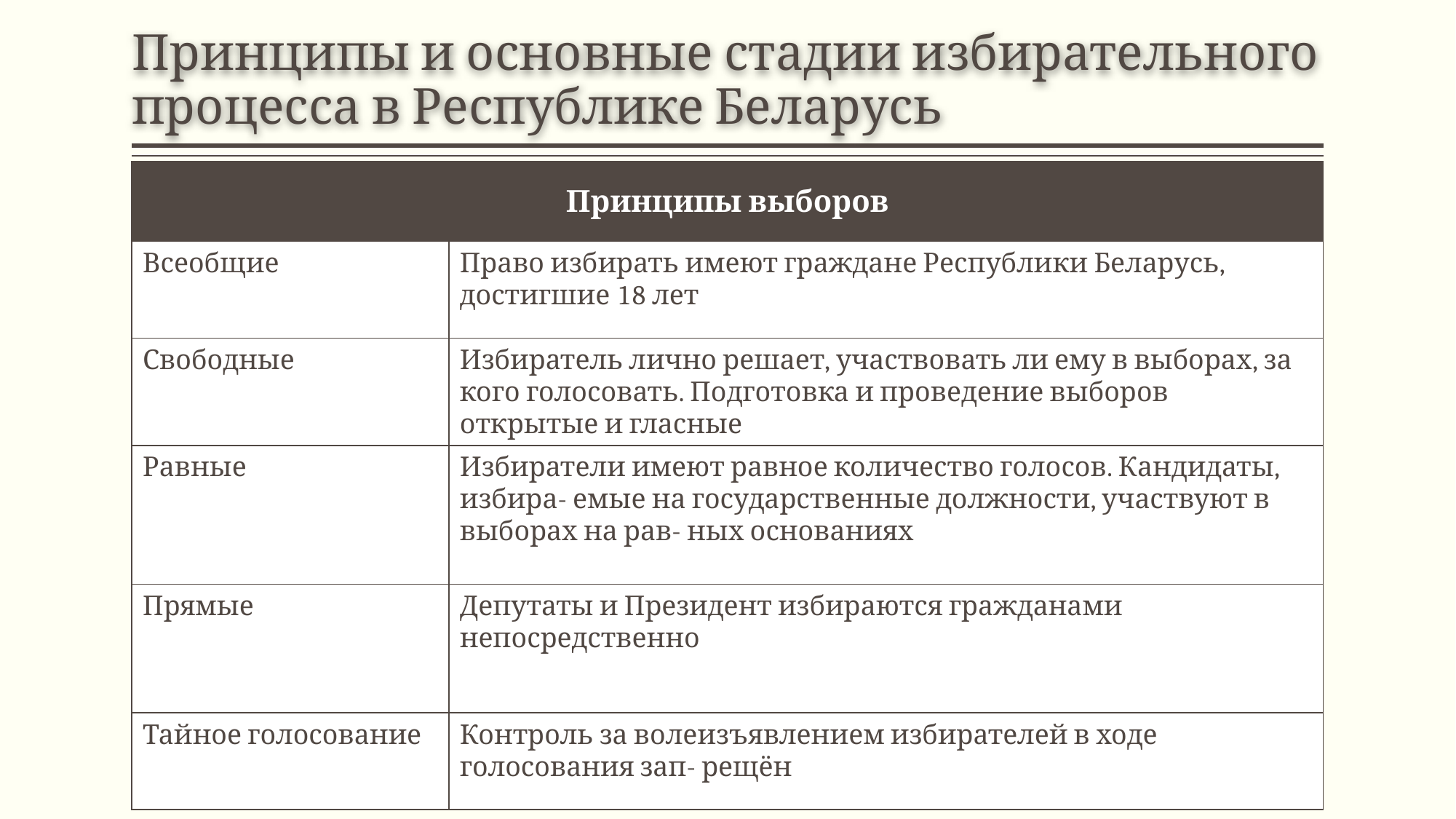

# Принципы и основные стадии избирательного процесса в Республике Беларусь
| Принципы выборов |  |
| --- | --- |
| Всеобщие | Право избирать имеют граждане Республики Беларусь, достигшие 18 лет |
| Свободные | Избиратель лично решает, участвовать ли ему в выборах, за кого голосовать. Подготовка и проведение выборов открытые и гласные |
| Равные | Избиратели имеют равное количество голосов. Кандидаты, избира- емые на государственные должности, участвуют в выборах на рав- ных основаниях |
| Прямые | Депутаты и Президент избираются гражданами непосредственно |
| Тайное голосование | Контроль за волеизъявлением избирателей в ходе голосования зап- рещён |